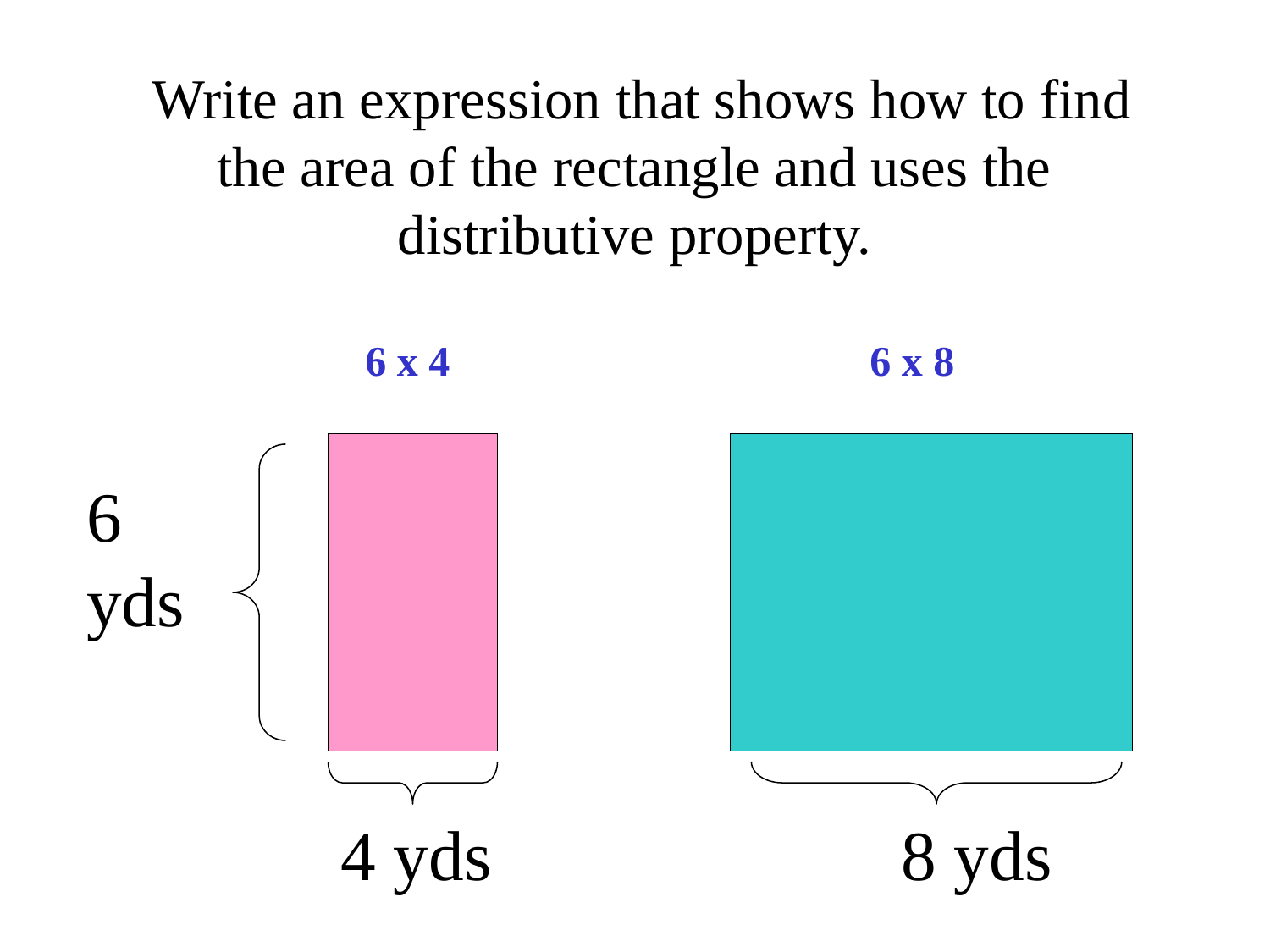

Write an expression that shows how to find the area of the rectangle and uses the distributive property.
6 x 4
6 x 8

6 yds

4 yds
   8 yds